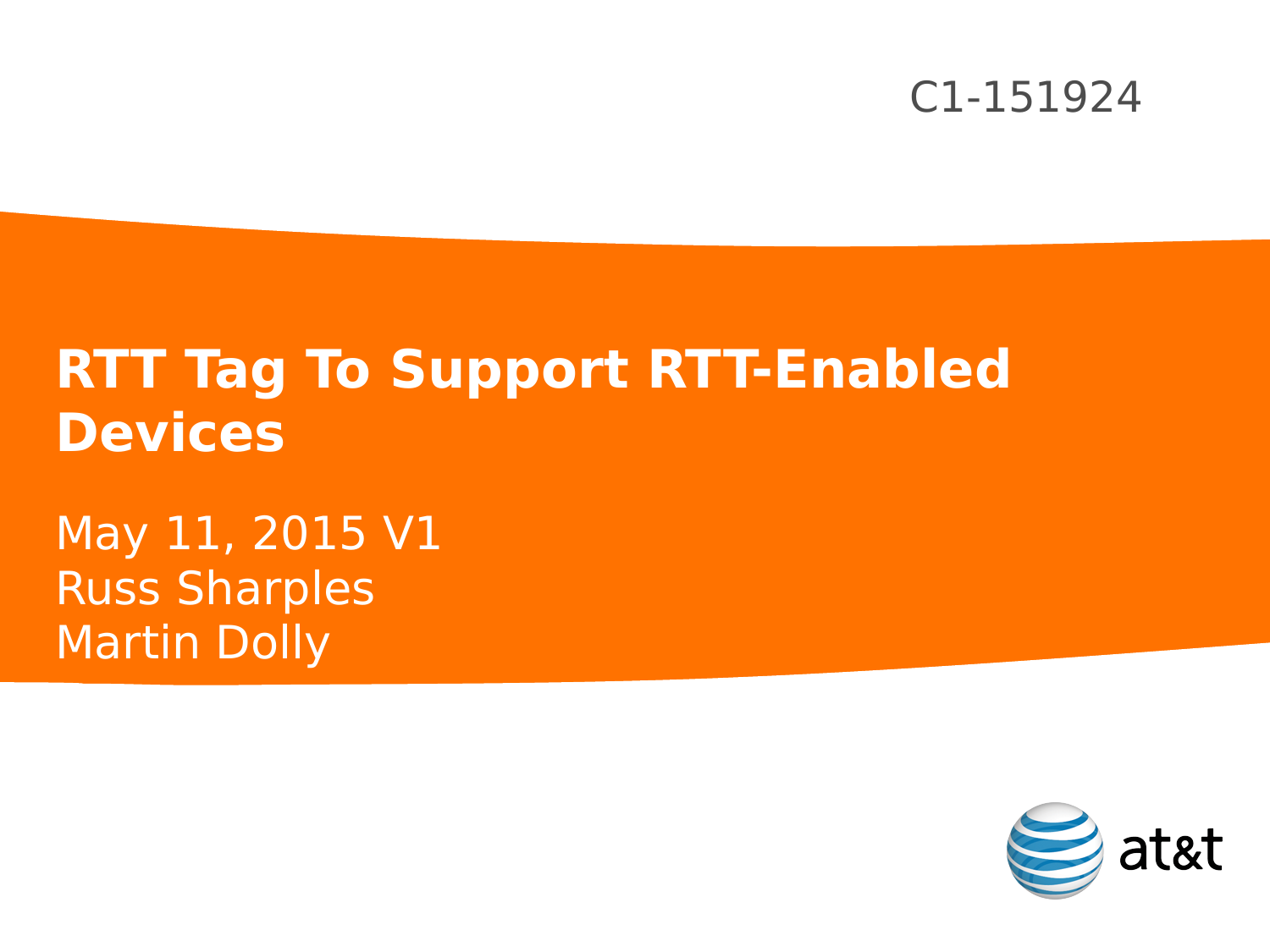

C1-151924

# RTT Tag To Support RTT-Enabled Devices
May 11, 2015 V1
Russ Sharples
Martin Dolly